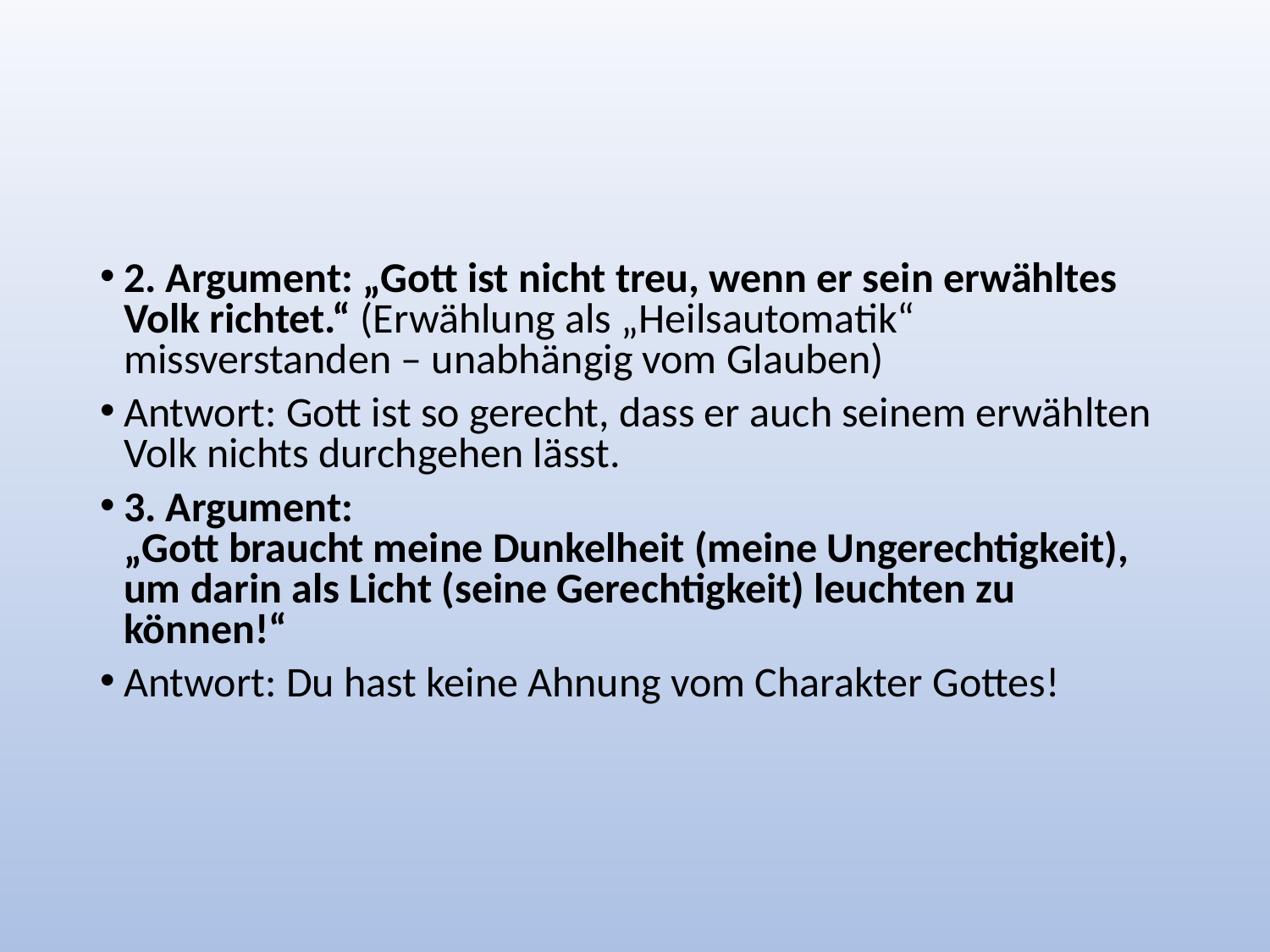

#
2. Argument: „Gott ist nicht treu, wenn er sein erwähltes Volk richtet.“ (Erwählung als „Heilsautomatik“ missverstanden – unabhängig vom Glauben)
Antwort: Gott ist so gerecht, dass er auch seinem erwählten Volk nichts durchgehen lässt.
3. Argument:
„Gott braucht meine Dunkelheit (meine Ungerechtigkeit), um darin als Licht (seine Gerechtigkeit) leuchten zu können!“
Antwort: Du hast keine Ahnung vom Charakter Gottes!